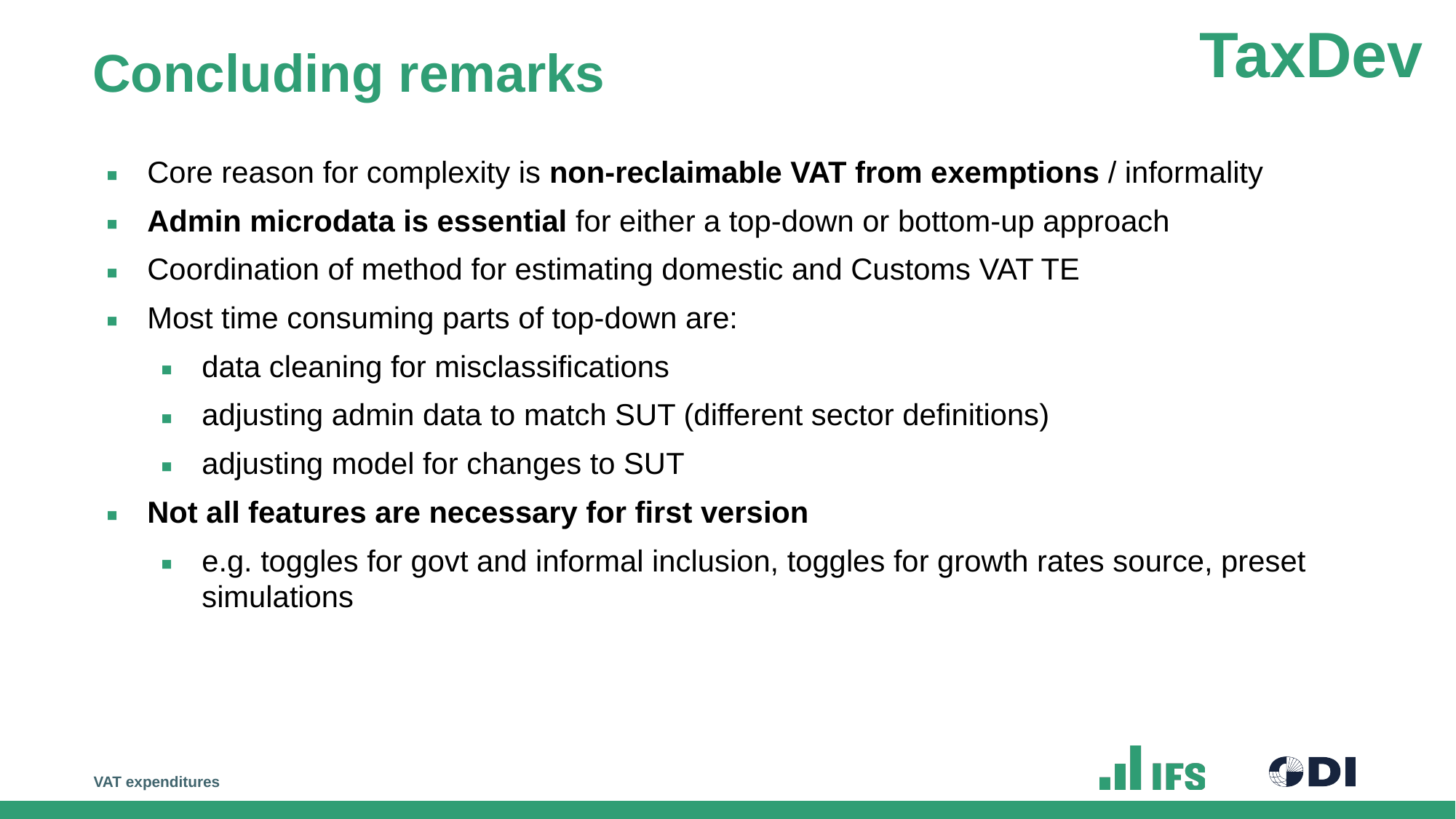

# Concluding remarks
Core reason for complexity is non-reclaimable VAT from exemptions / informality
Admin microdata is essential for either a top-down or bottom-up approach
Coordination of method for estimating domestic and Customs VAT TE
Most time consuming parts of top-down are:
data cleaning for misclassifications
adjusting admin data to match SUT (different sector definitions)
adjusting model for changes to SUT
Not all features are necessary for first version
e.g. toggles for govt and informal inclusion, toggles for growth rates source, preset simulations
VAT expenditures